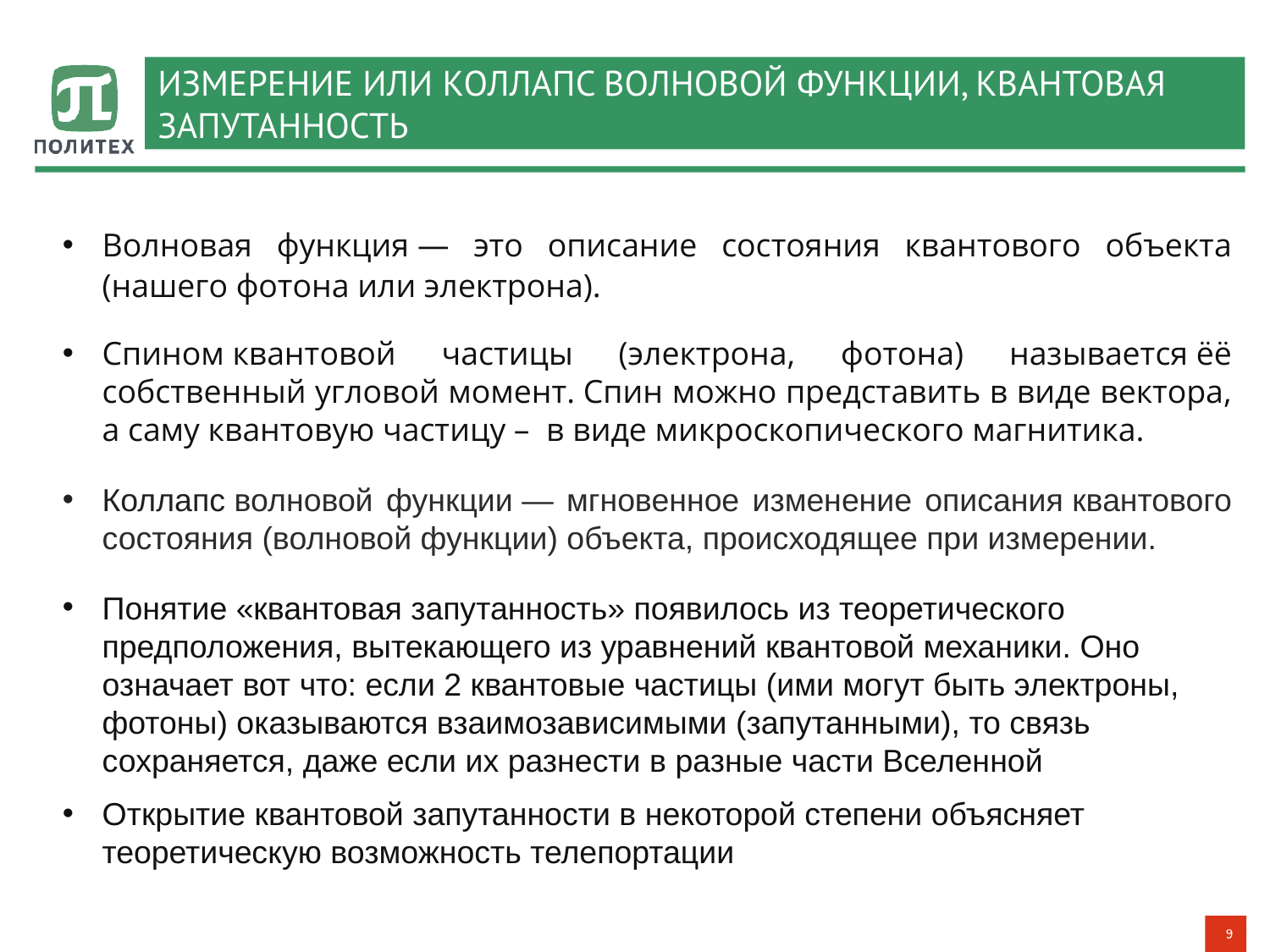

# Измерение или коллапс волновой функции, квантовая запутанность

Волновая функция — это описание состояния квантового объекта (нашего фотона или электрона).
Спином квантовой частицы (электрона, фотона) называется ёё собственный угловой момент. Спин можно представить в виде вектора, а саму квантовую частицу –  в виде микроскопического магнитика.
Коллапс волновой функции — мгновенное изменение описания квантового состояния (волновой функции) объекта, происходящее при измерении.
Понятие «квантовая запутанность» появилось из теоретического предположения, вытекающего из уравнений квантовой механики. Оно означает вот что: если 2 квантовые частицы (ими могут быть электроны, фотоны) оказываются взаимозависимыми (запутанными), то связь сохраняется, даже если их разнести в разные части Вселенной
Открытие квантовой запутанности в некоторой степени объясняет теоретическую возможность телепортации

9